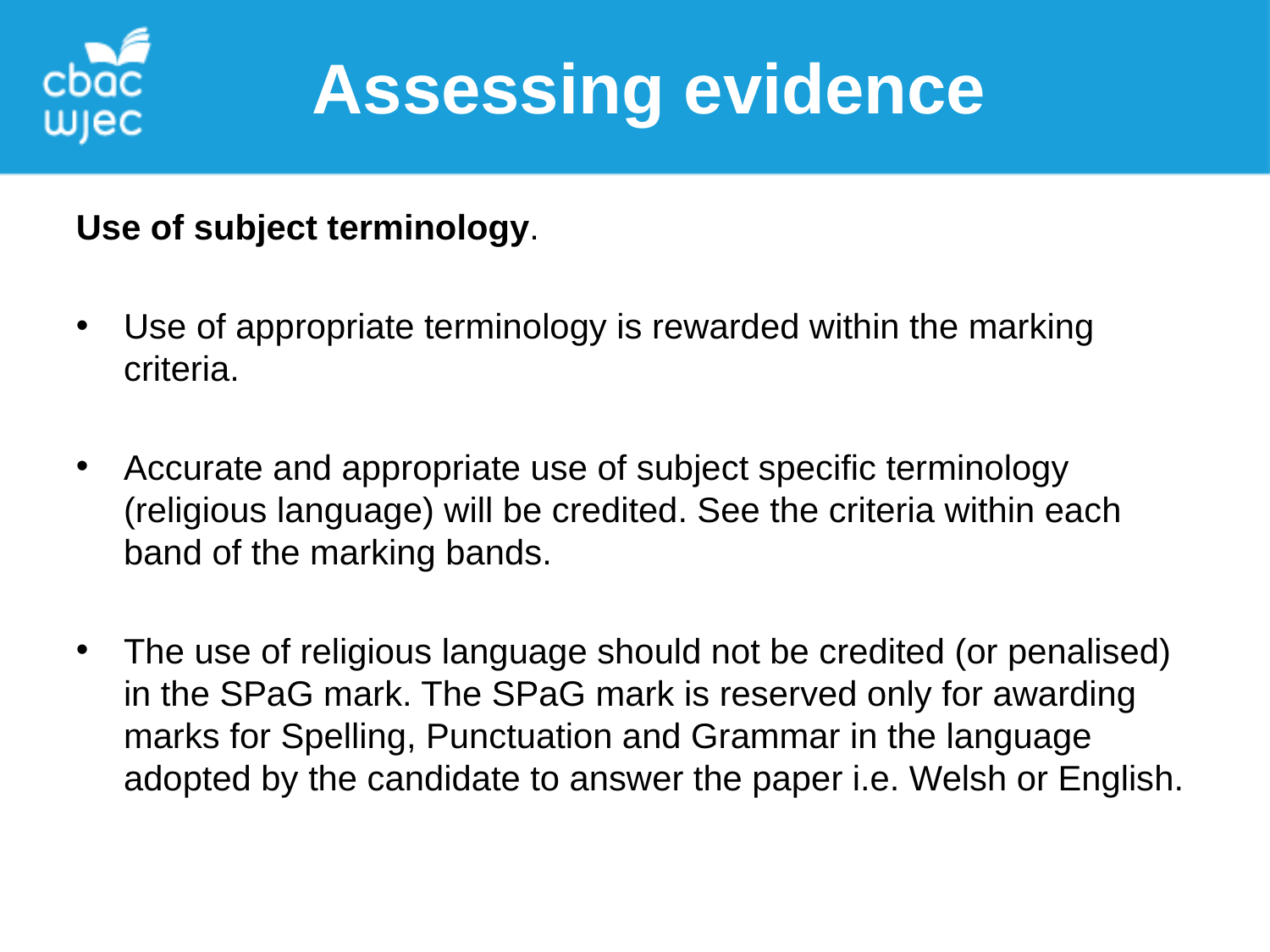

Assessing evidence
Use of subject terminology.

Use of appropriate terminology is rewarded within the marking criteria.

Accurate and appropriate use of subject specific terminology (religious language) will be credited. See the criteria within each band of the marking bands.

The use of religious language should not be credited (or penalised) in the SPaG mark. The SPaG mark is reserved only for awarding marks for Spelling, Punctuation and Grammar in the language adopted by the candidate to answer the paper i.e. Welsh or English.